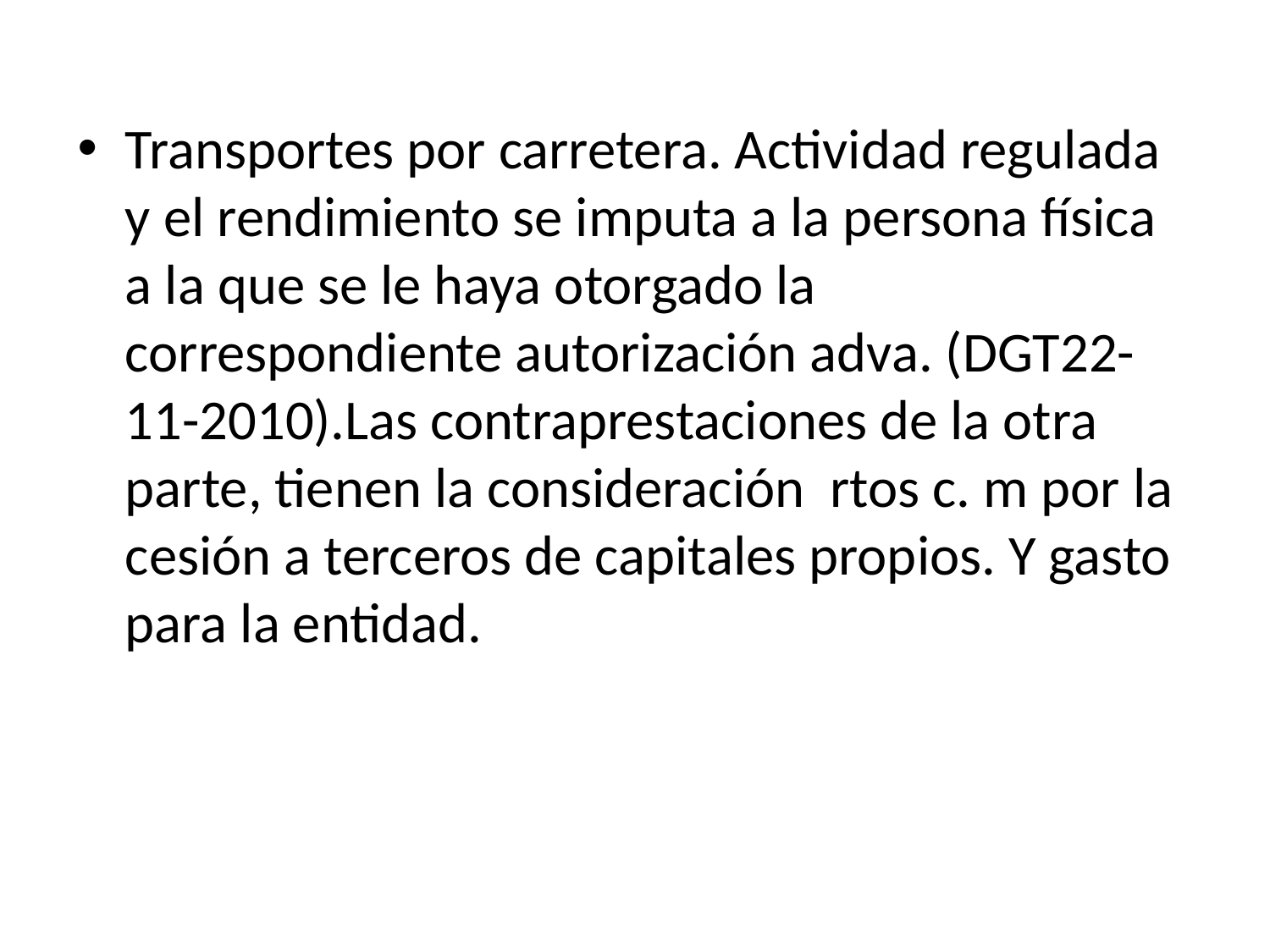

Transportes por carretera. Actividad regulada y el rendimiento se imputa a la persona física a la que se le haya otorgado la correspondiente autorización adva. (DGT22-11-2010).Las contraprestaciones de la otra parte, tienen la consideración  rtos c. m por la cesión a terceros de capitales propios. Y gasto para la entidad.